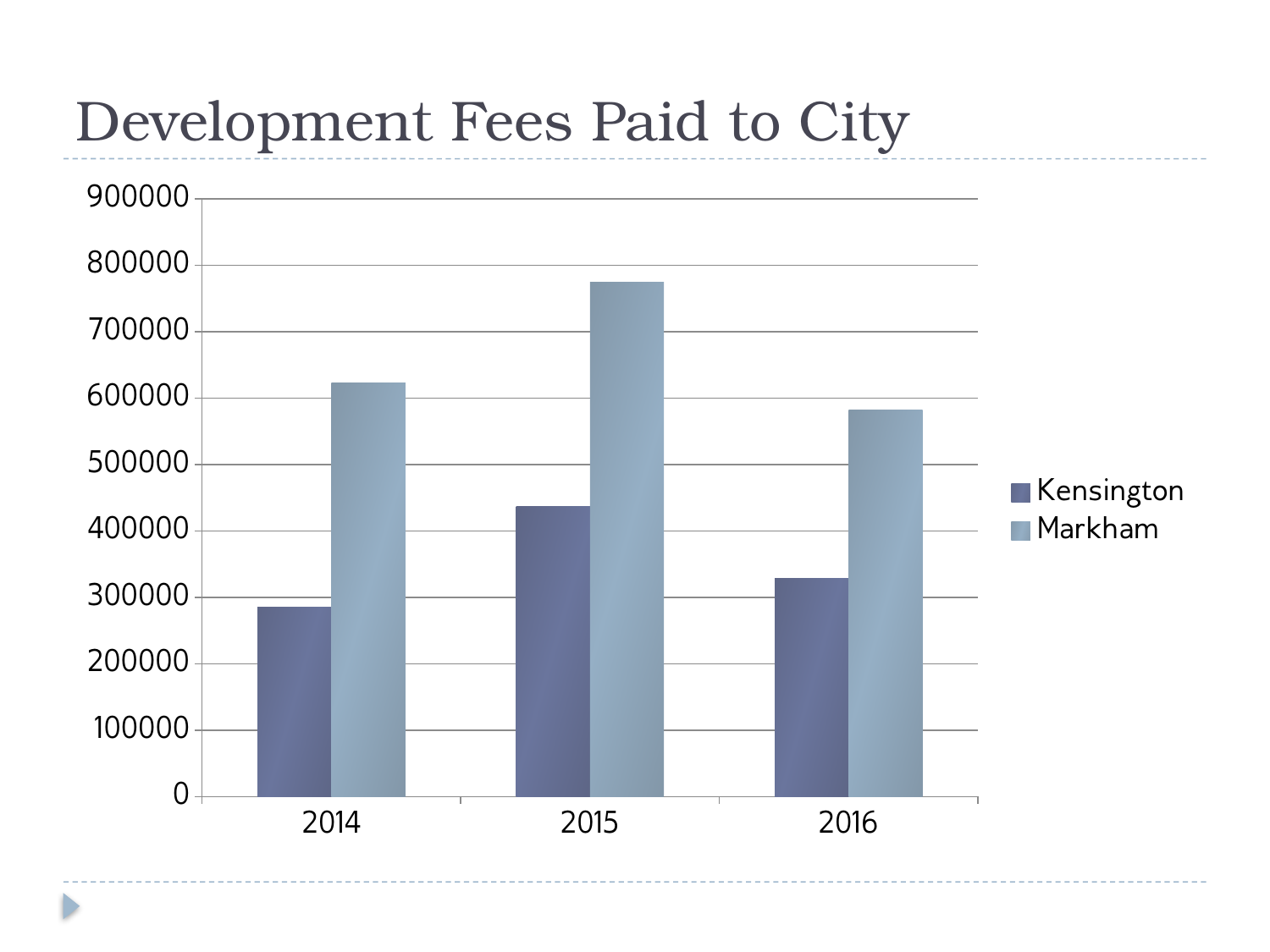

# Development Fees Paid to City

### Chart

| Category | Kensington | Markham |
|---|---|---|
| 2014 | 285730.0 | 623217.0 |
| 2015 | 436850.0 | 773934.0 |
| 2016 | 328765.0 | 582149.0 |